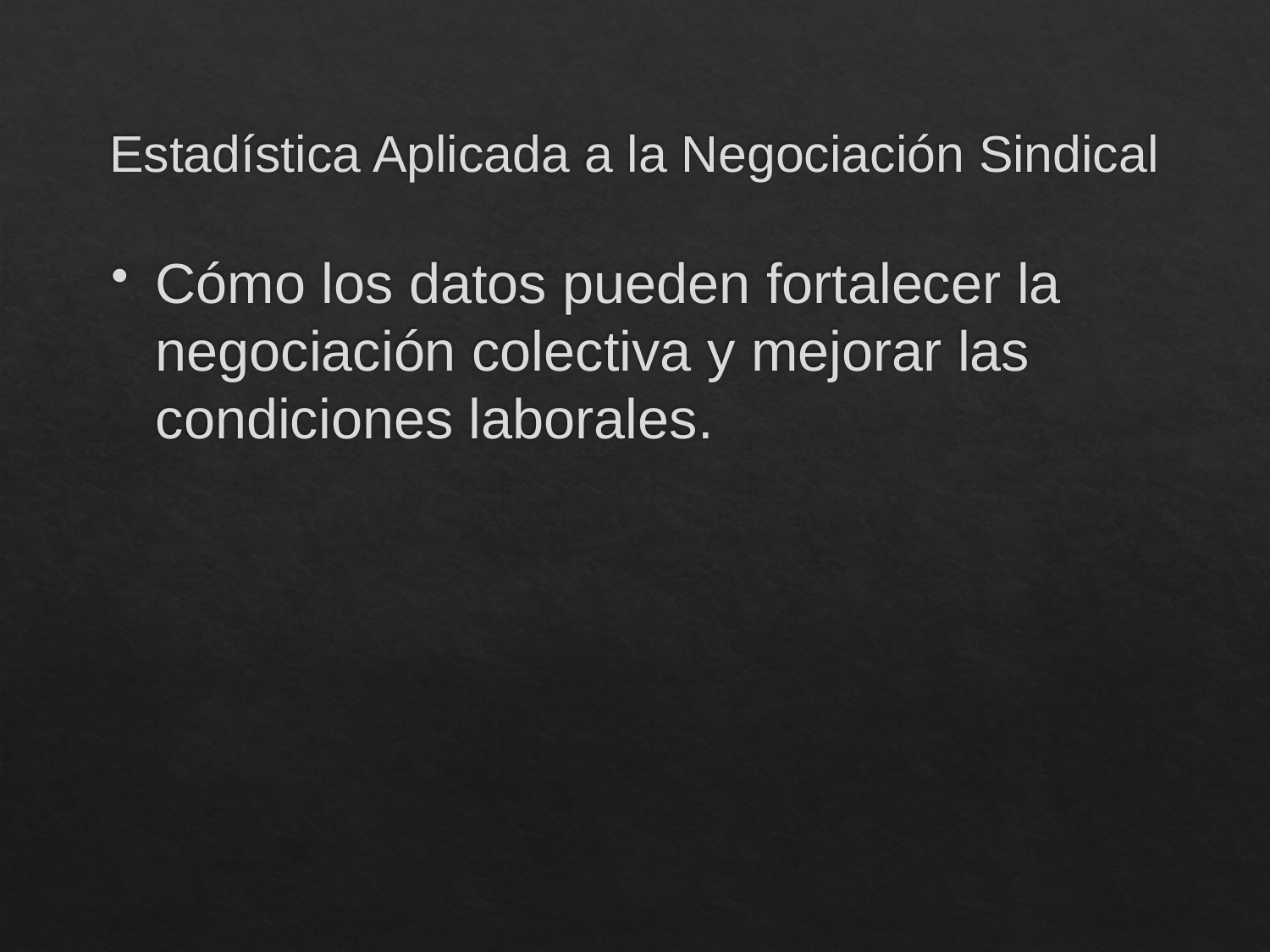

# Estadística Aplicada a la Negociación Sindical
Cómo los datos pueden fortalecer la negociación colectiva y mejorar las condiciones laborales.